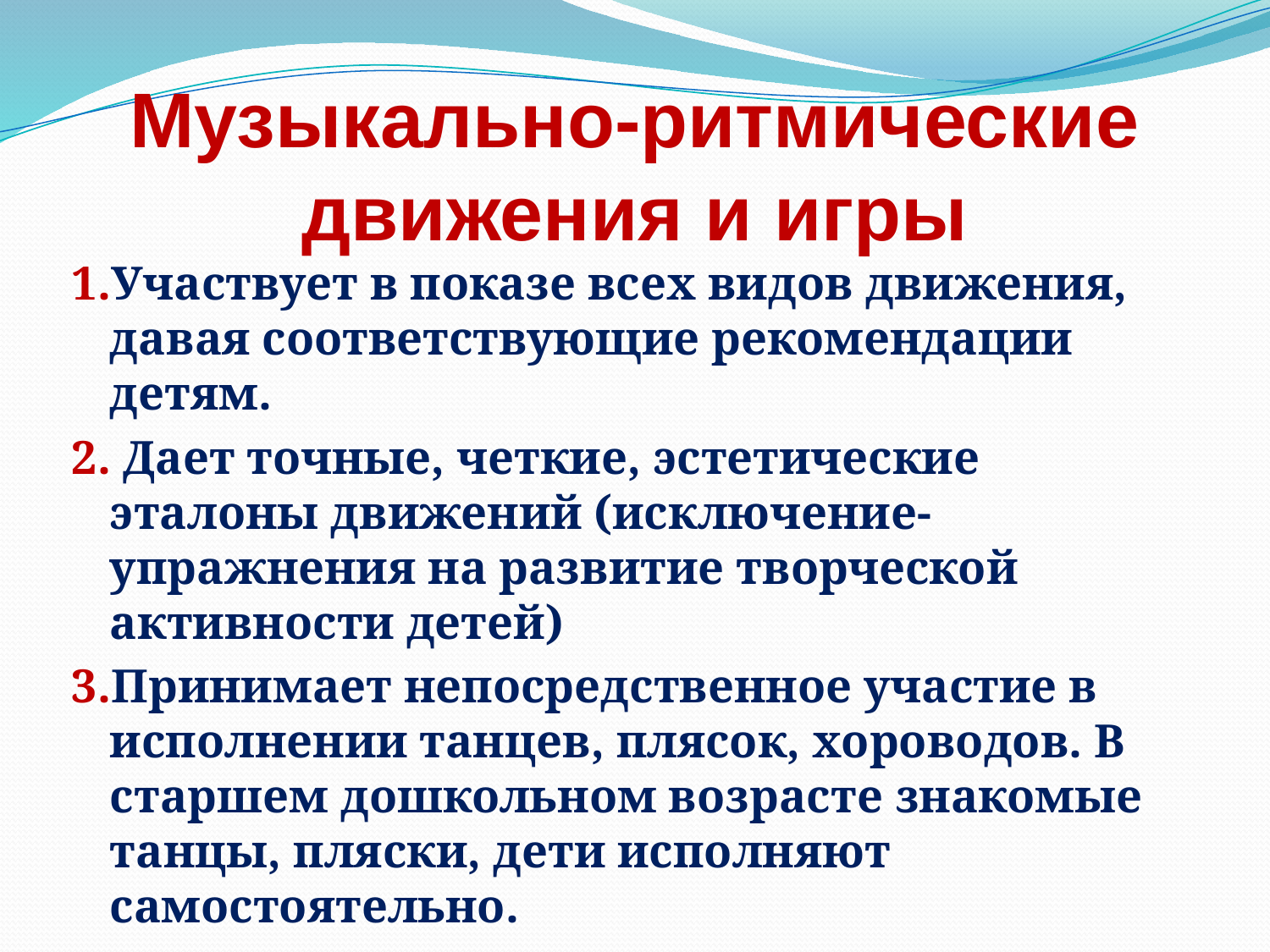

# Музыкально-ритмические движения и игры
1.Участвует в показе всех видов движения, давая соответствующие рекомендации детям.
2. Дает точные, четкие, эстетические эталоны движений (исключение- упражнения на развитие творческой активности детей)
3.Принимает непосредственное участие в исполнении танцев, плясок, хороводов. В старшем дошкольном возрасте знакомые танцы, пляски, дети исполняют самостоятельно.